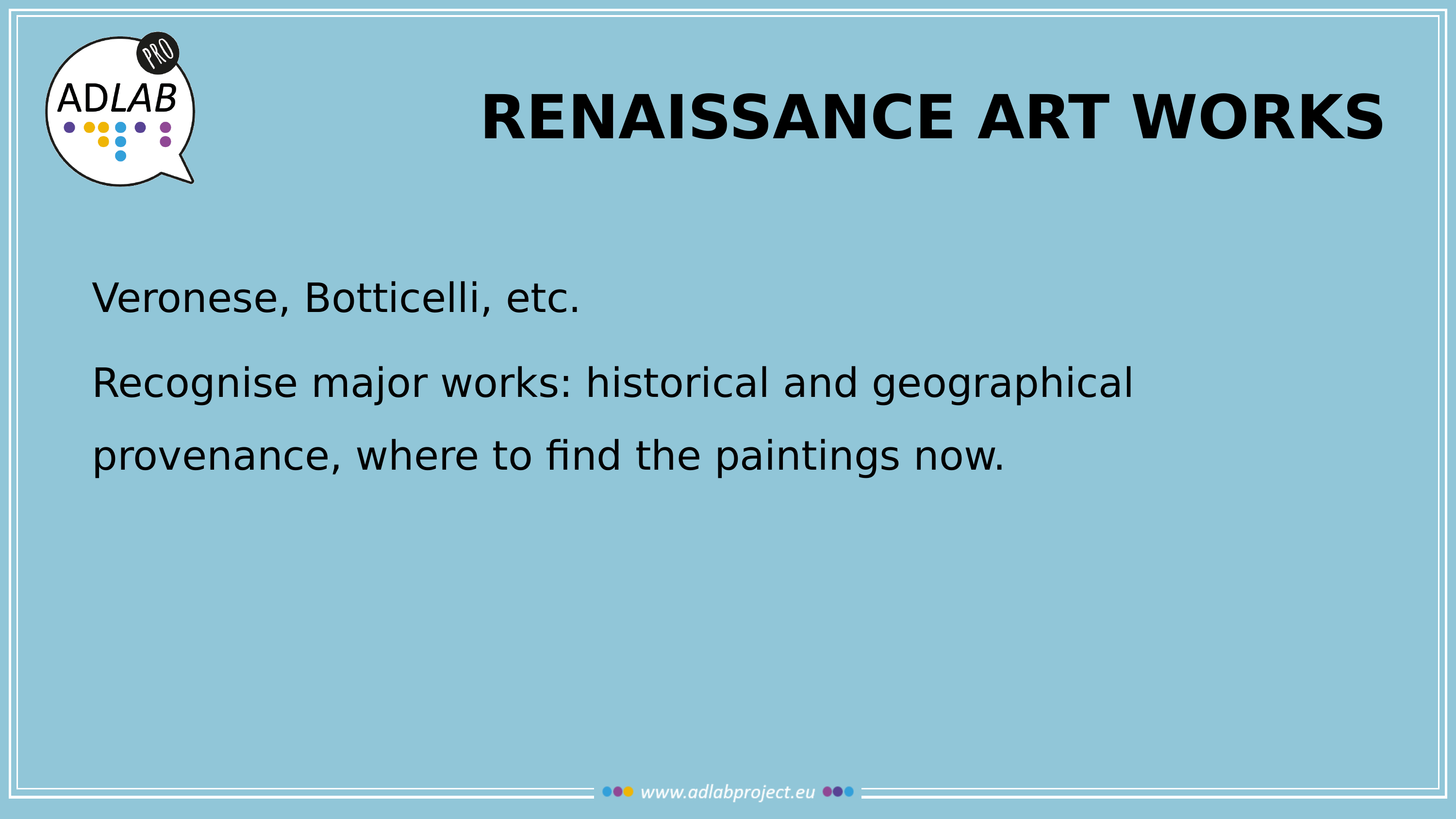

# Renaissance art works
Veronese, Botticelli, etc.
Recognise major works: historical and geographical provenance, where to find the paintings now.